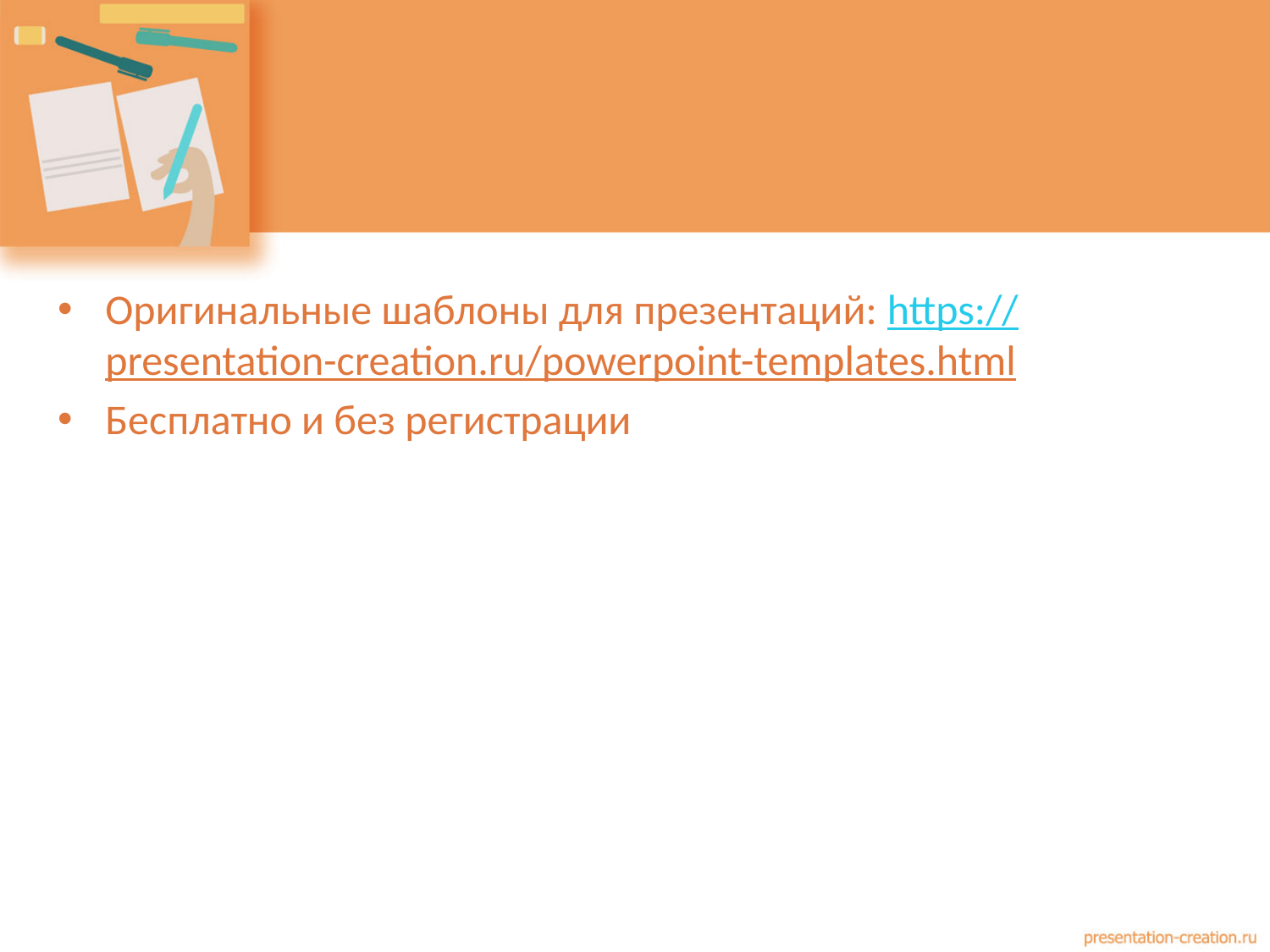

#
Оригинальные шаблоны для презентаций: https://presentation-creation.ru/powerpoint-templates.html
Бесплатно и без регистрации